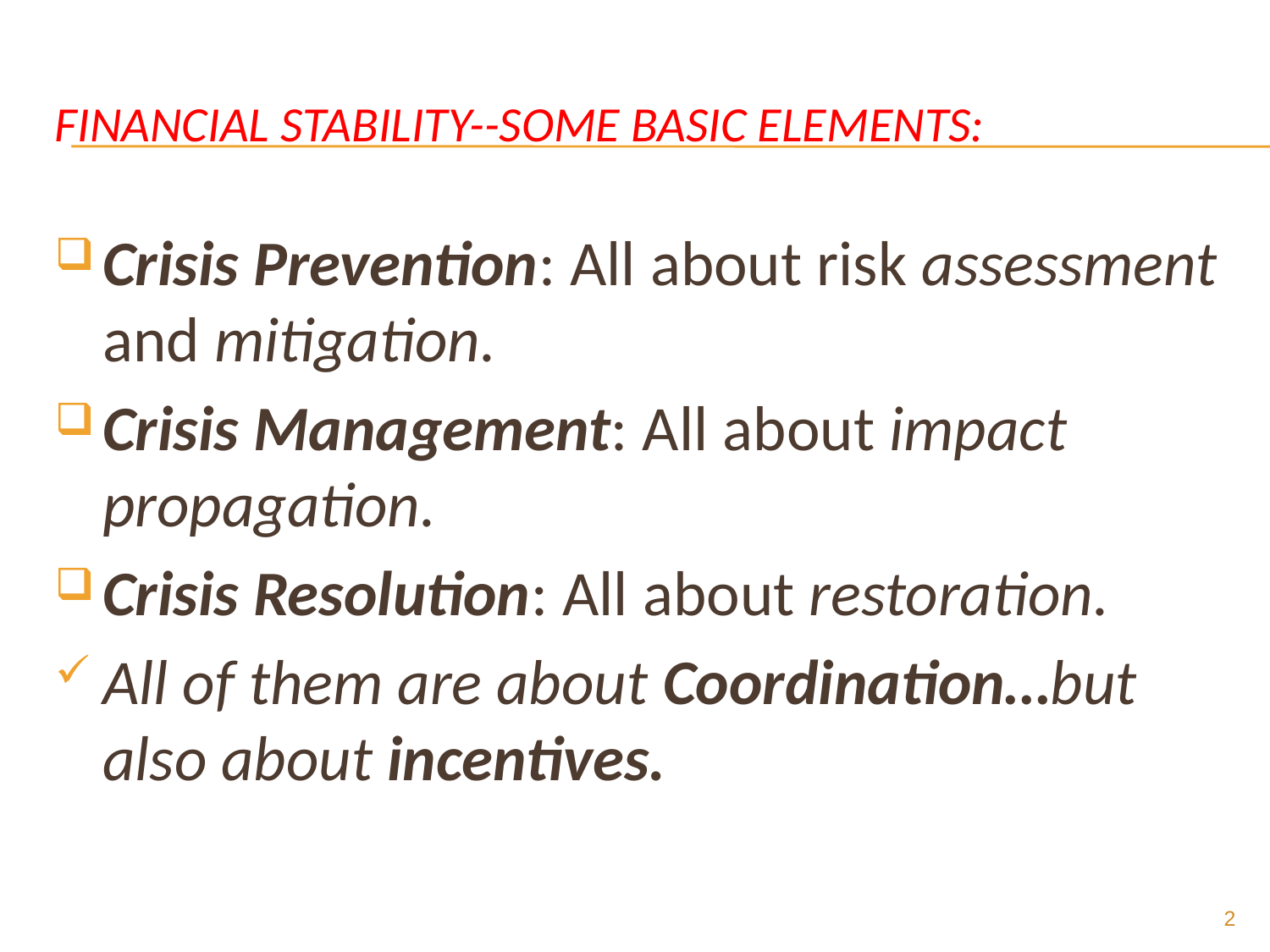

# Financial Stability--Some basic elements:
Crisis Prevention: All about risk assessment and mitigation.
Crisis Management: All about impact propagation.
Crisis Resolution: All about restoration.
All of them are about Coordination…but also about incentives.
2